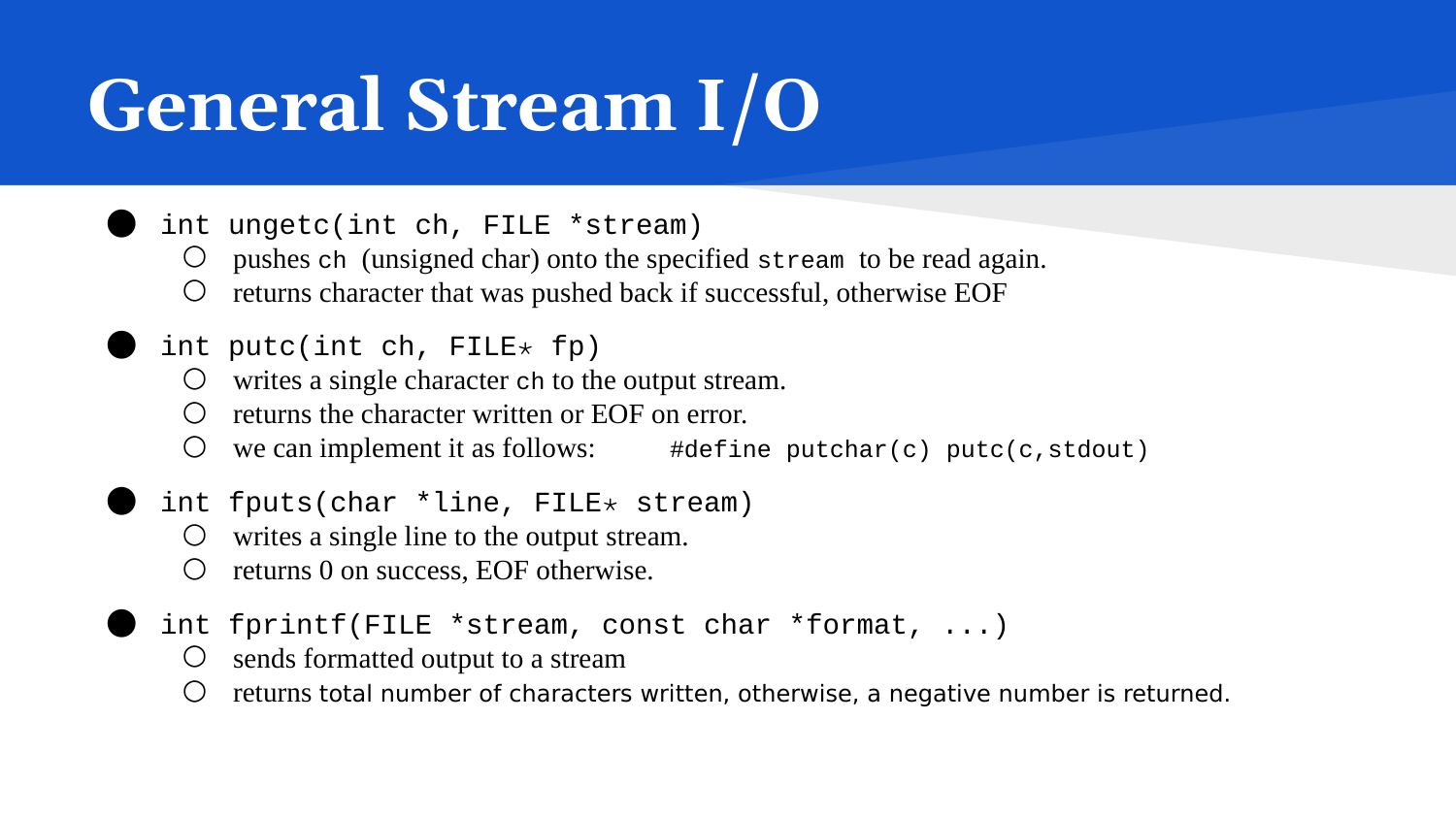

# General Stream I/O
int ungetc(int ch, FILE *stream)
pushes ch (unsigned char) onto the specified stream to be read again.
returns character that was pushed back if successful, otherwise EOF
int putc(int ch, FILE∗ fp)
writes a single character ch to the output stream.
returns the character written or EOF on error.
we can implement it as follows:	#define putchar(c) putc(c,stdout)
int fputs(char *line, FILE∗ stream)
writes a single line to the output stream.
returns 0 on success, EOF otherwise.
int fprintf(FILE *stream, const char *format, ...)
sends formatted output to a stream
returns total number of characters written, otherwise, a negative number is returned.